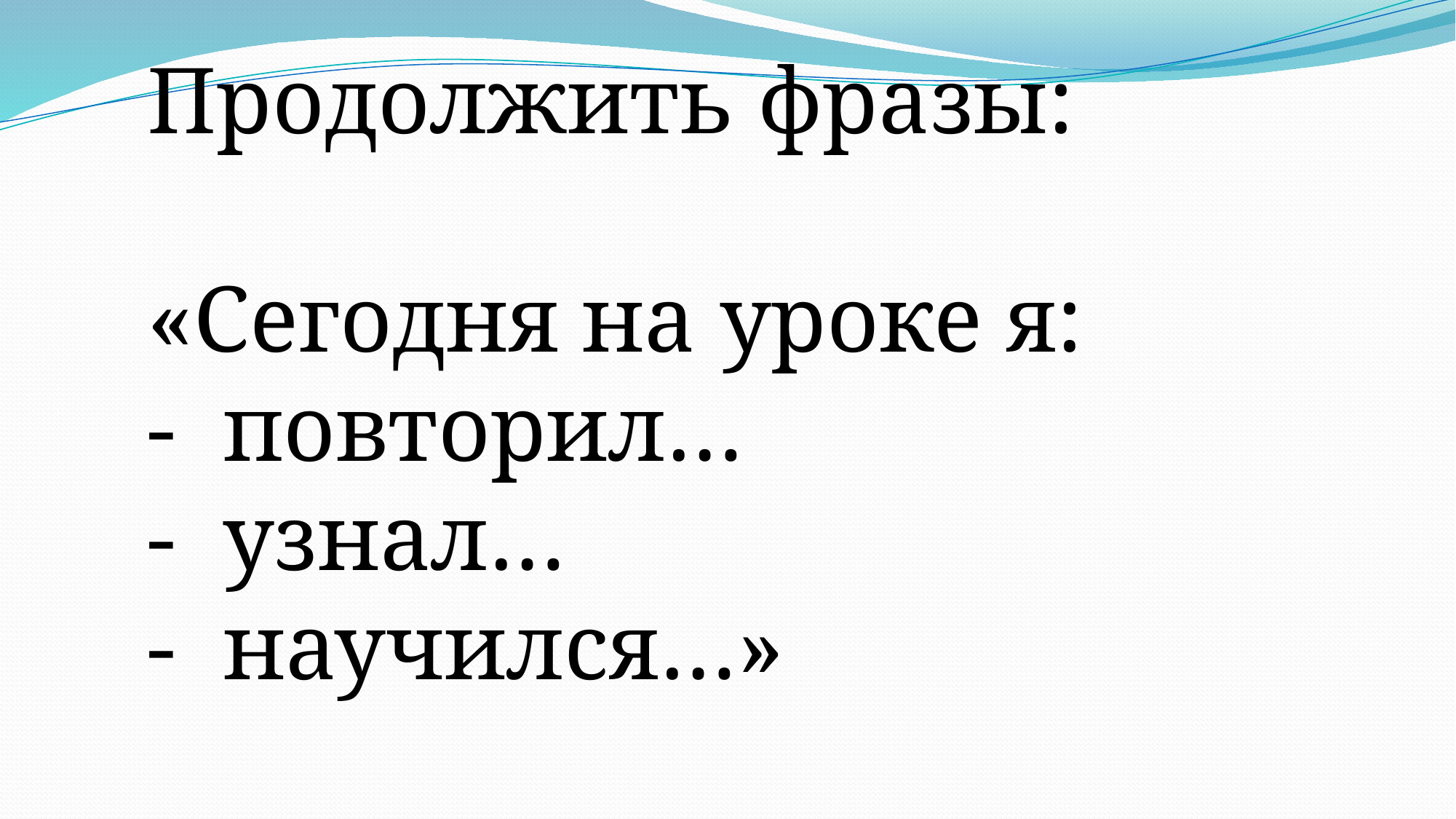

Продолжить фразы:

«Сегодня на уроке я:
-  повторил…
-  узнал…
-  научился…»